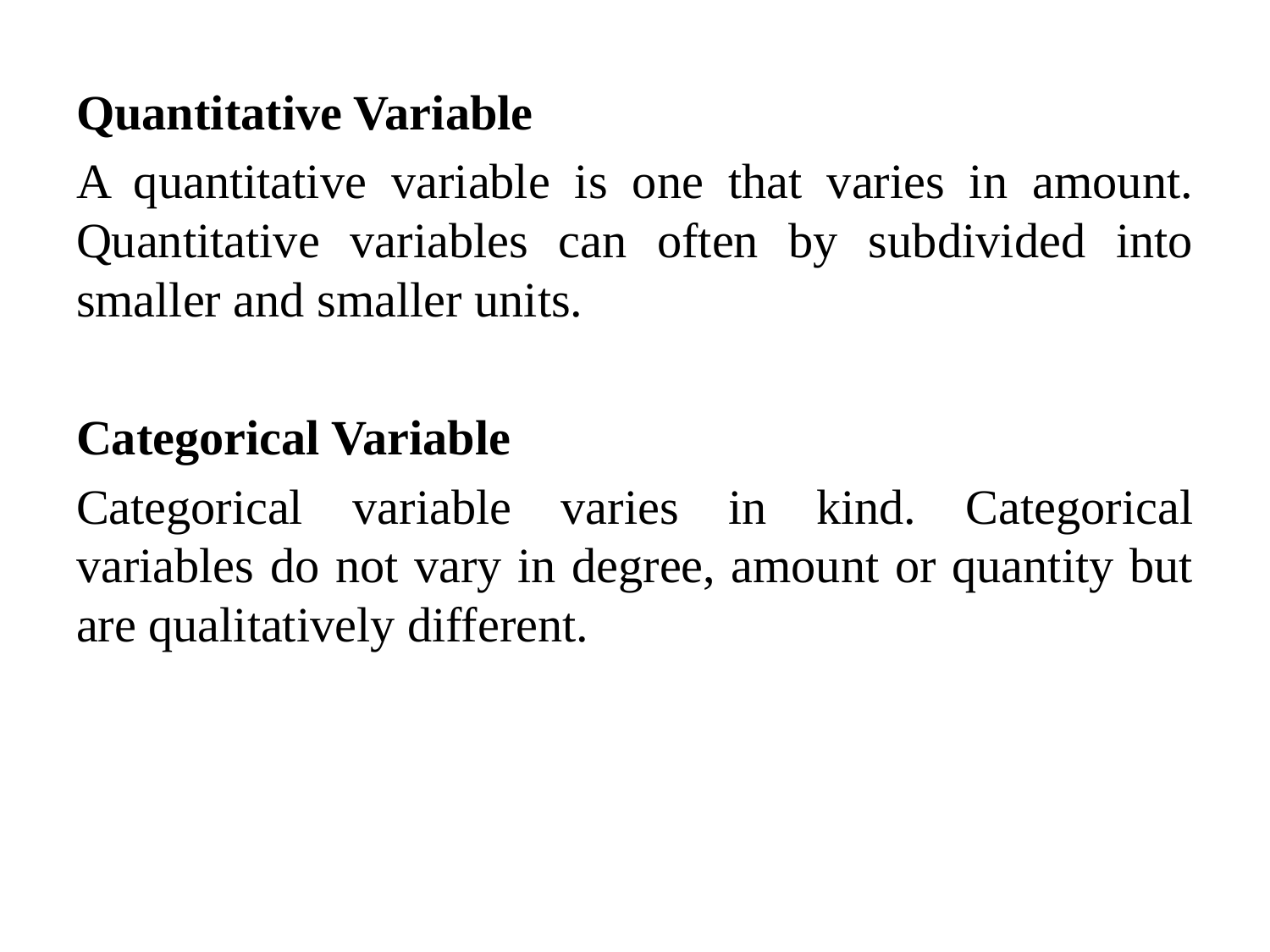

Quantitative Variable
A quantitative variable is one that varies in amount. Quantitative variables can often by subdivided into smaller and smaller units.

Categorical Variable
Categorical variable varies in kind. Categorical variables do not vary in degree, amount or quantity but are qualitatively different.